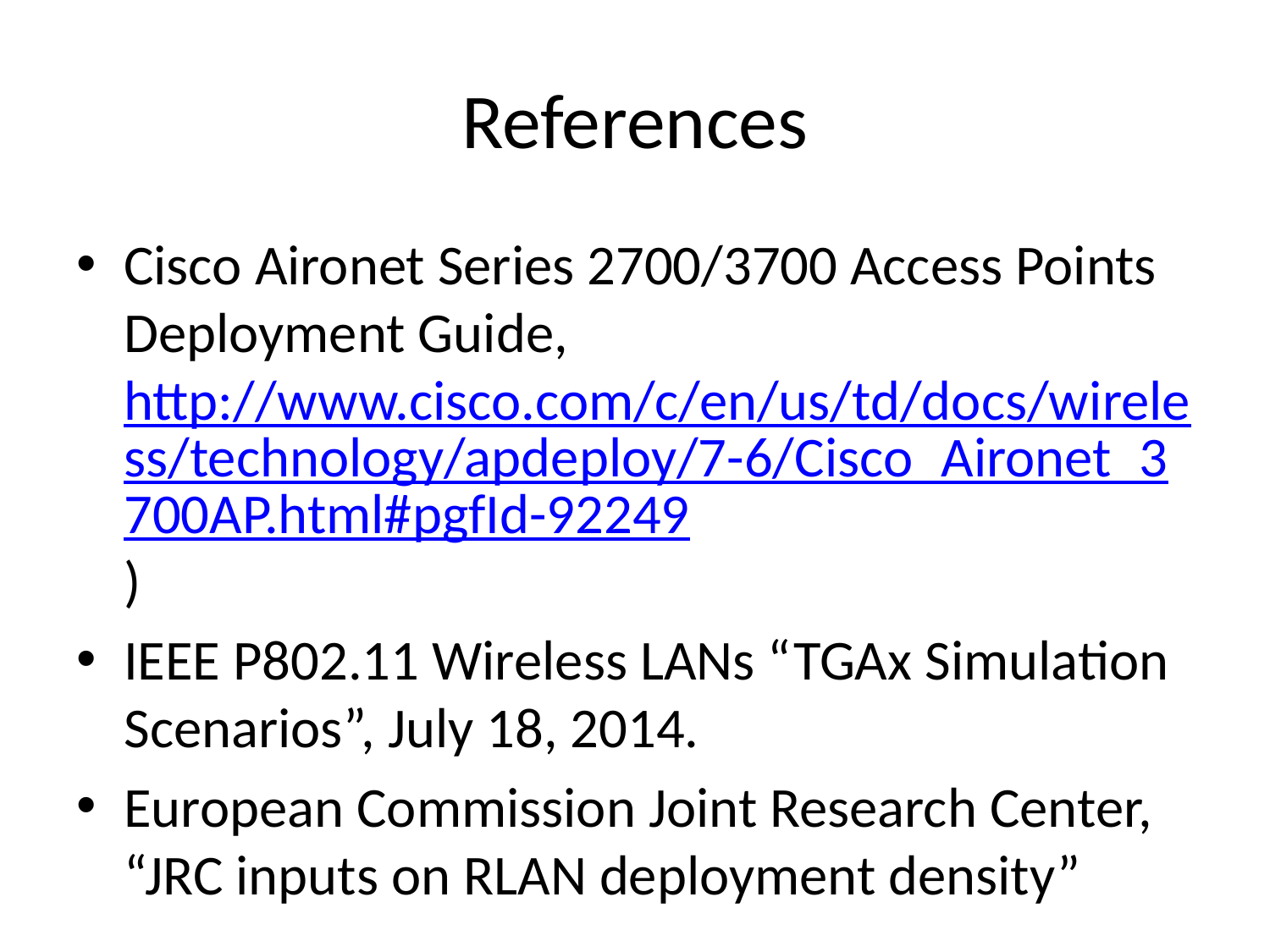

# References
Cisco Aironet Series 2700/3700 Access Points Deployment Guide, http://www.cisco.com/c/en/us/td/docs/wireless/technology/apdeploy/7-6/Cisco_Aironet_3700AP.html#pgfId-92249)
IEEE P802.11 Wireless LANs “TGAx Simulation Scenarios”, July 18, 2014.
European Commission Joint Research Center, “JRC inputs on RLAN deployment density”